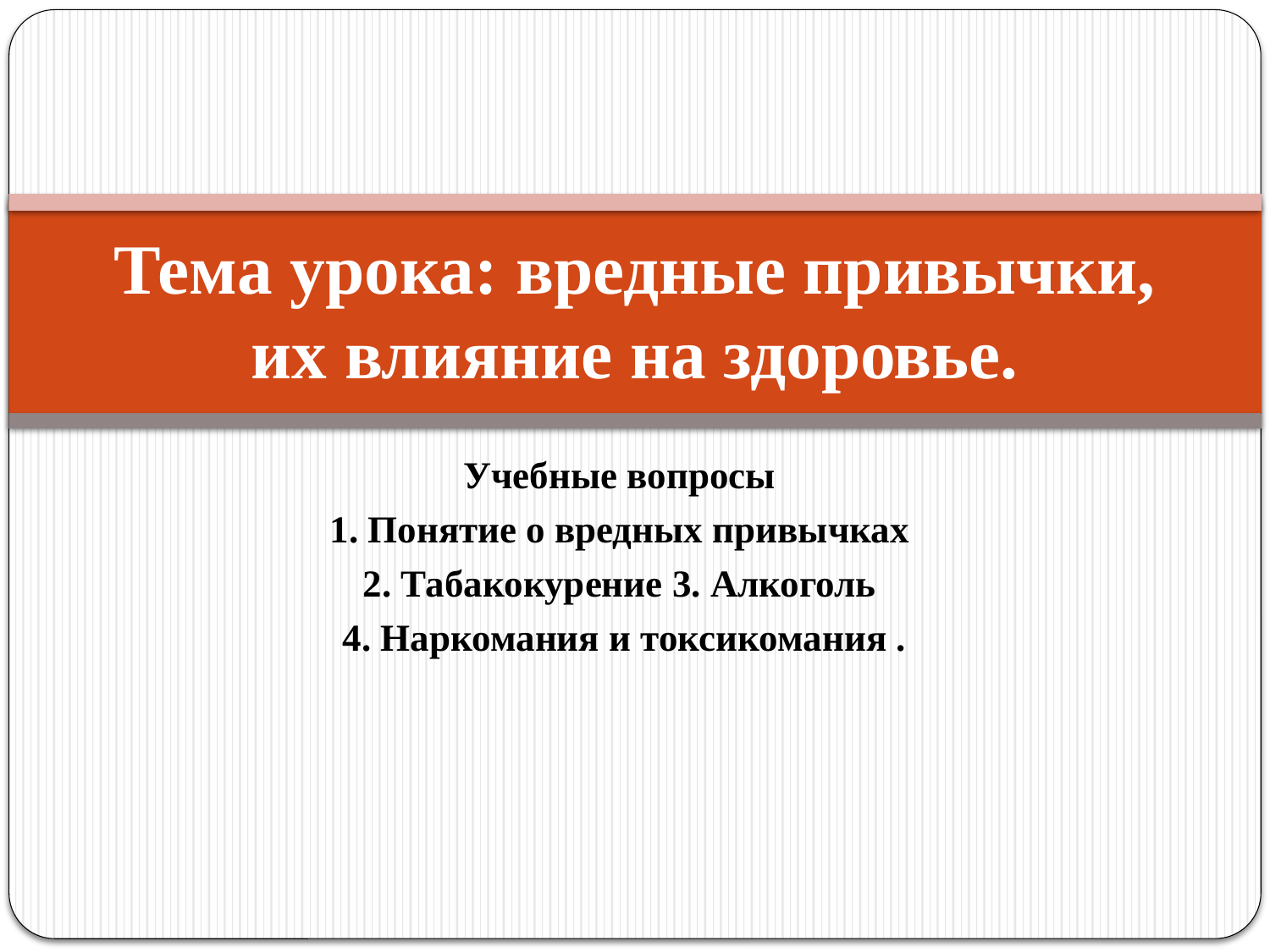

# Тема урока: вредные привычки, их влияние на здоровье.
Учебные вопросы
1. Понятие о вредных привычках
2. Табакокурение 3. Алкоголь
4. Наркомания и токсикомания .